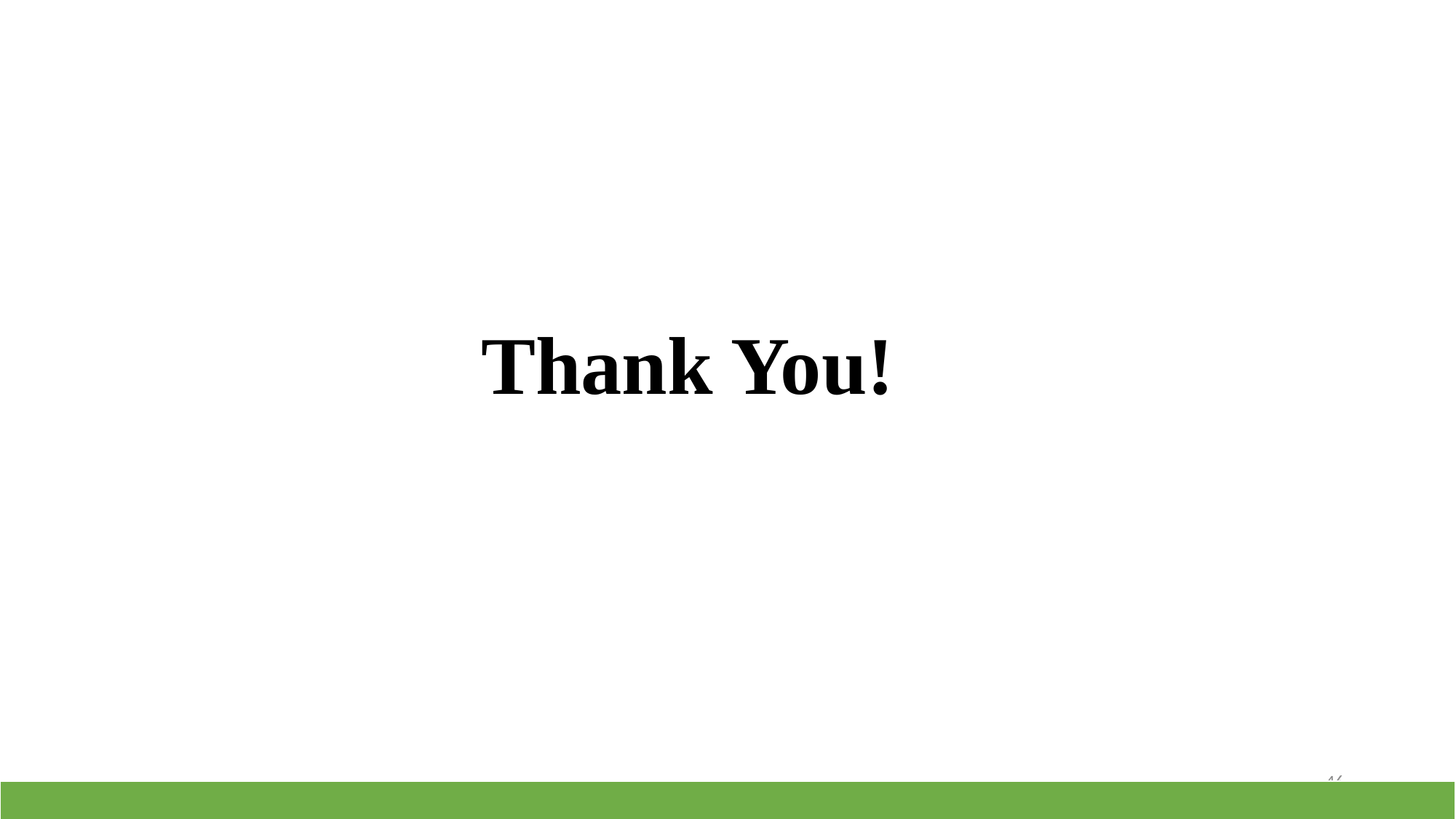

Thank You!
46
|  |
| --- |